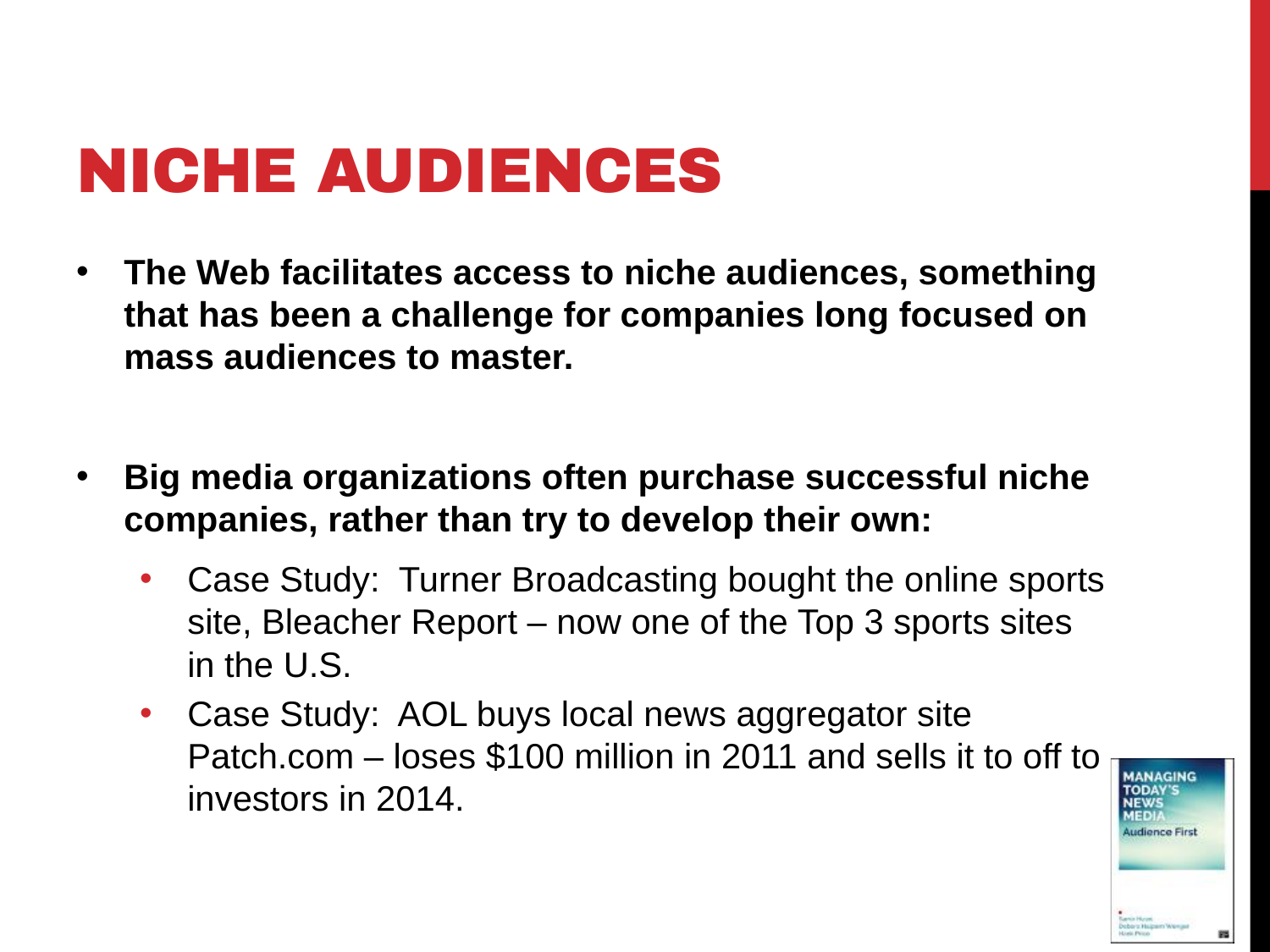

# Niche audiences
The Web facilitates access to niche audiences, something that has been a challenge for companies long focused on mass audiences to master.

Big media organizations often purchase successful niche companies, rather than try to develop their own:
Case Study:  Turner Broadcasting bought the online sports site, Bleacher Report – now one of the Top 3 sports sites in the U.S.
Case Study:  AOL buys local news aggregator site Patch.com – loses $100 million in 2011 and sells it to off to investors in 2014.